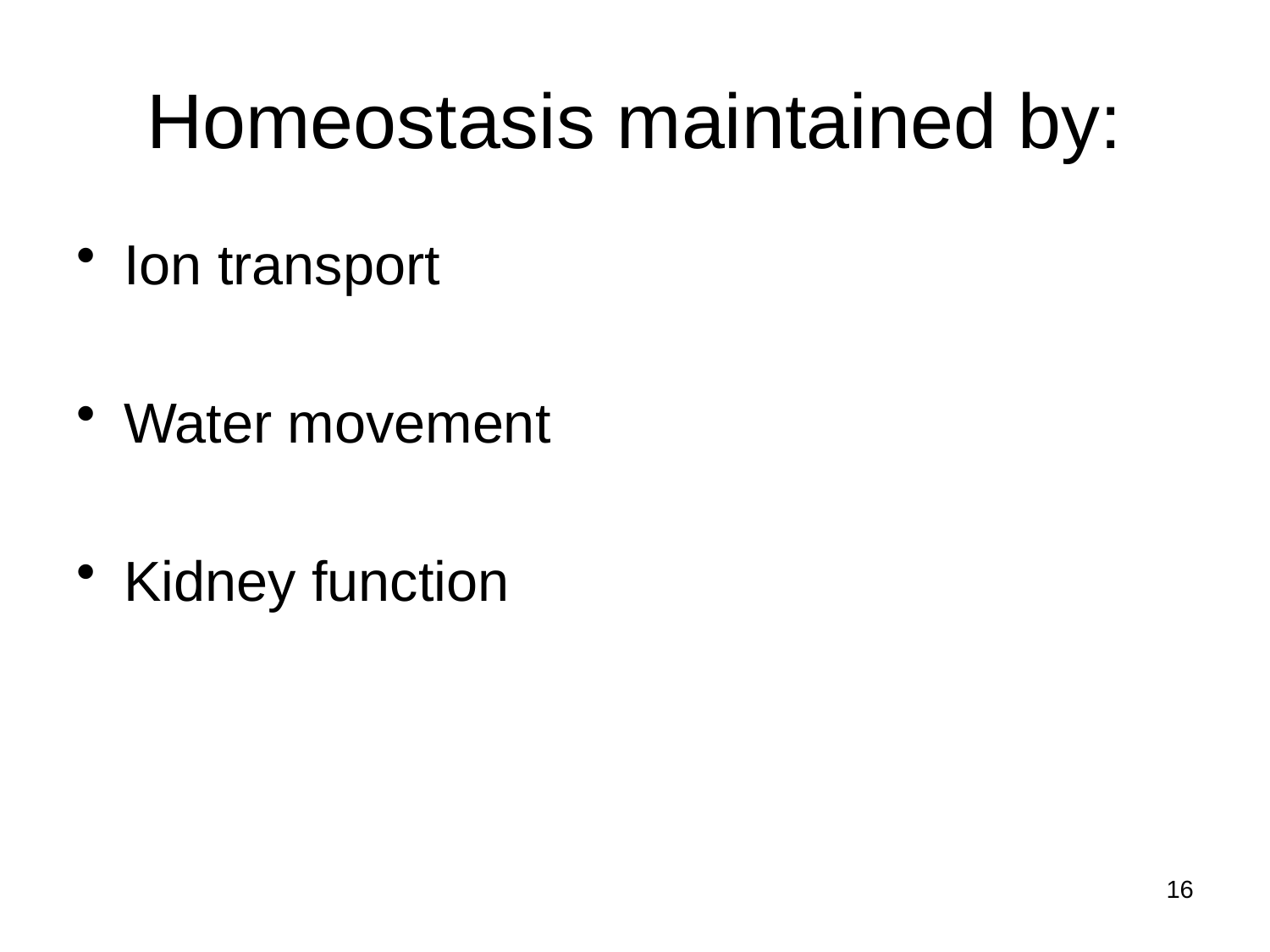

# Homeostasis maintained by:
Ion transport

Water movement

Kidney function
16